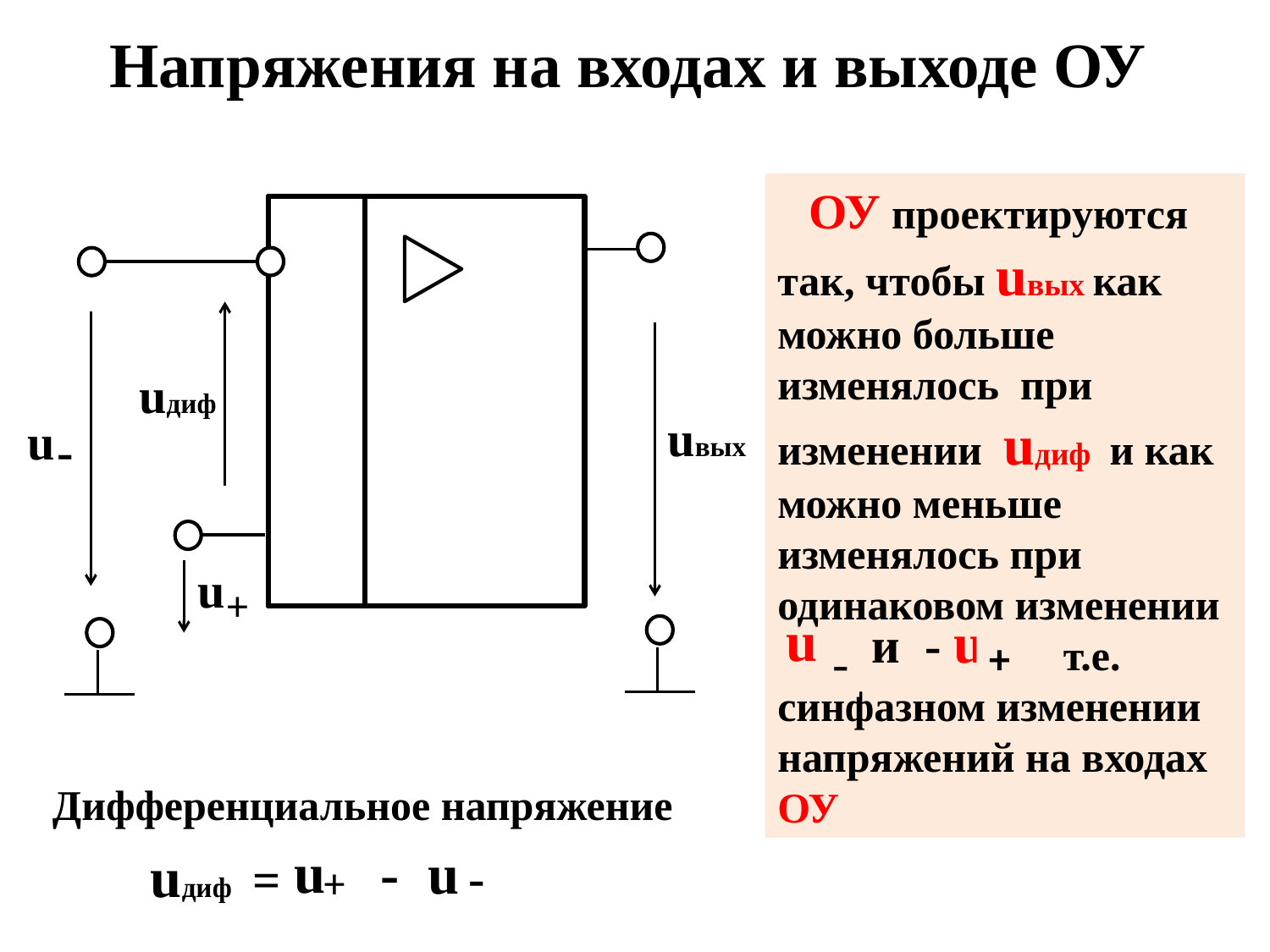

Напряжения на входах и выходе ОУ
   ОУ проектируются так, чтобы uвых как можно больше изменялось  при изменении  uдиф  и как можно меньше изменялось при одинаковом изменении
                       ,   т.е. синфазном изменении напряжений на входах ОУ
u
-
и  - u
+

uдиф
uвых
u
-

u
+

Дифференциальное напряжение
u
+
-  u
-
uдиф   =